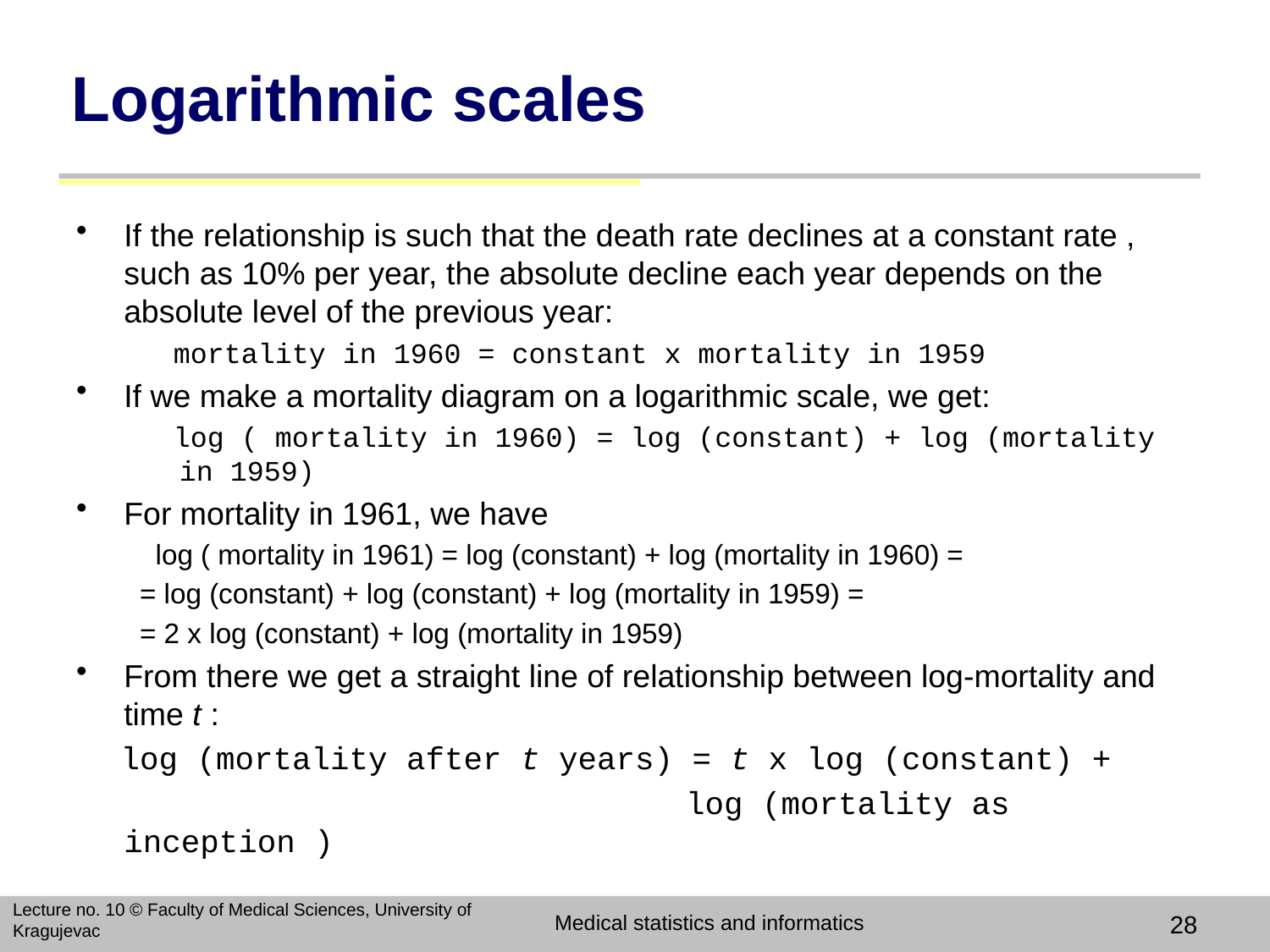

# Logarithmic scales
If the relationship is such that the death rate declines at a constant rate , such as 10% per year, the absolute decline each year depends on the absolute level of the previous year:
  mortality in 1960 = constant x mortality in 1959
If we make a mortality diagram on a logarithmic scale, we get:
  log ( mortality in 1960) = log (constant) + log (mortality in 1959)
For mortality in 1961, we have
  log ( mortality in 1961) = log (constant) + log (mortality in 1960) =
= log (constant) + log (constant) + log (mortality in 1959) =
= 2 x log (constant) + log (mortality in 1959)
From there we get a straight line of relationship between log-mortality and time t :
     log (mortality after t years) = t x log (constant) +
                                log (mortality as inception )
Lecture no. 10 © Faculty of Medical Sciences, University of Kragujevac
Medical statistics and informatics
28